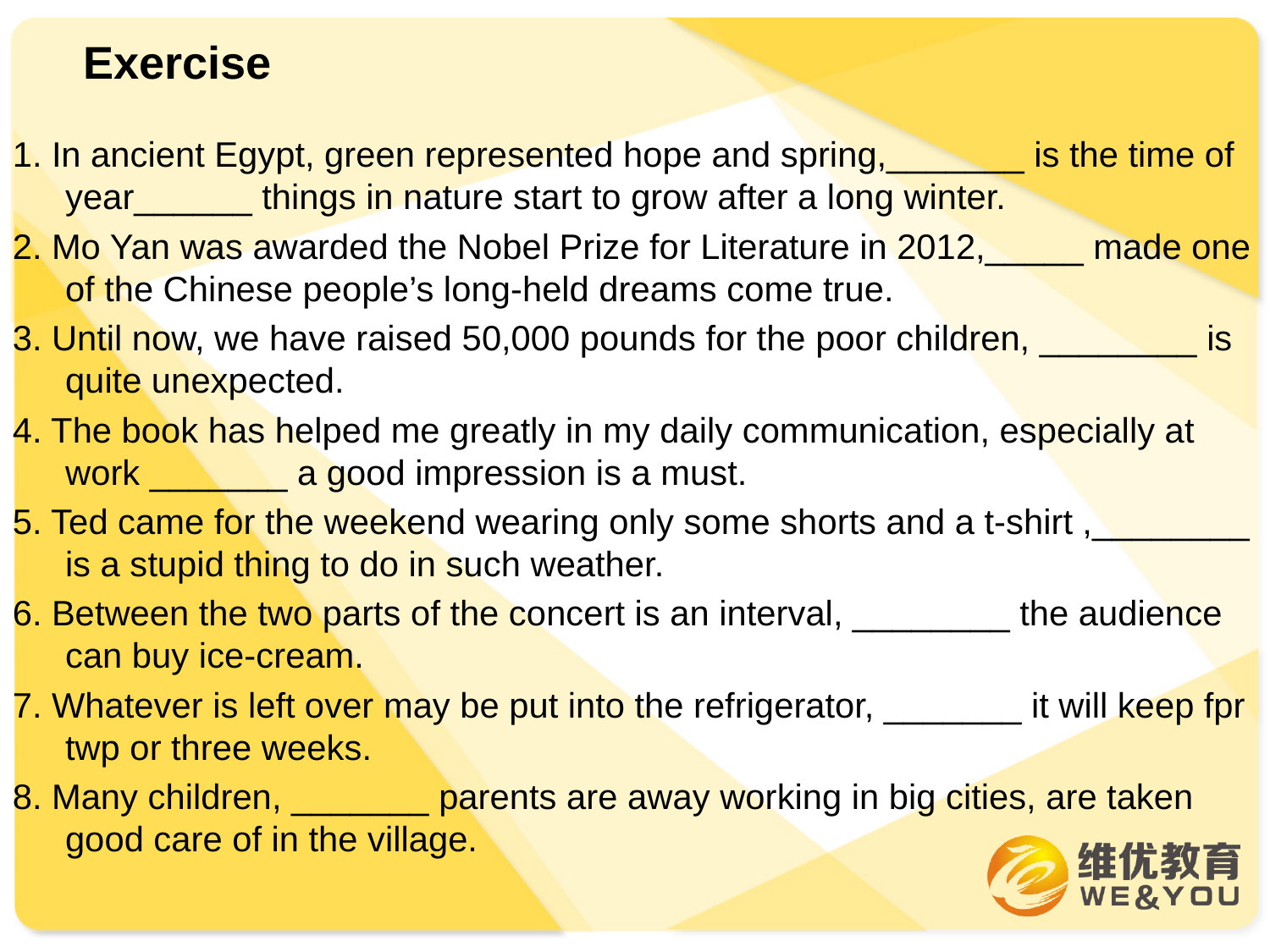

# Exercise
1. In ancient Egypt, green represented hope and spring,_______ is the time of year______ things in nature start to grow after a long winter.
2. Mo Yan was awarded the Nobel Prize for Literature in 2012,_____ made one of the Chinese people’s long-held dreams come true.
3. Until now, we have raised 50,000 pounds for the poor children, ________ is quite unexpected.
4. The book has helped me greatly in my daily communication, especially at work _______ a good impression is a must.
5. Ted came for the weekend wearing only some shorts and a t-shirt ,________ is a stupid thing to do in such weather.
6. Between the two parts of the concert is an interval, ________ the audience can buy ice-cream.
7. Whatever is left over may be put into the refrigerator, _______ it will keep fpr twp or three weeks.
8. Many children, _______ parents are away working in big cities, are taken good care of in the village.